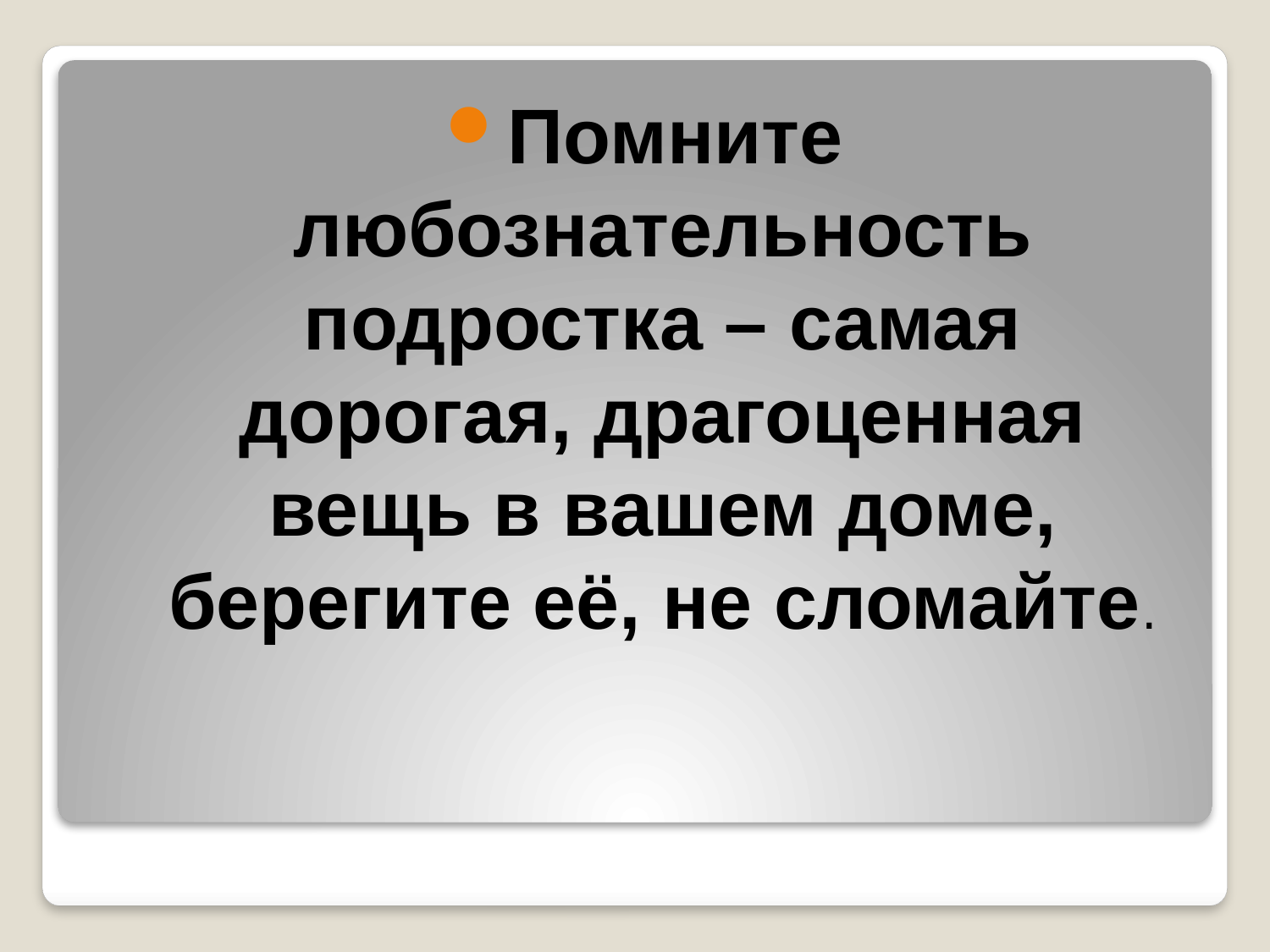

Помните любознательность подростка – самая дорогая, драгоценная вещь в вашем доме, берегите её, не сломайте.
#